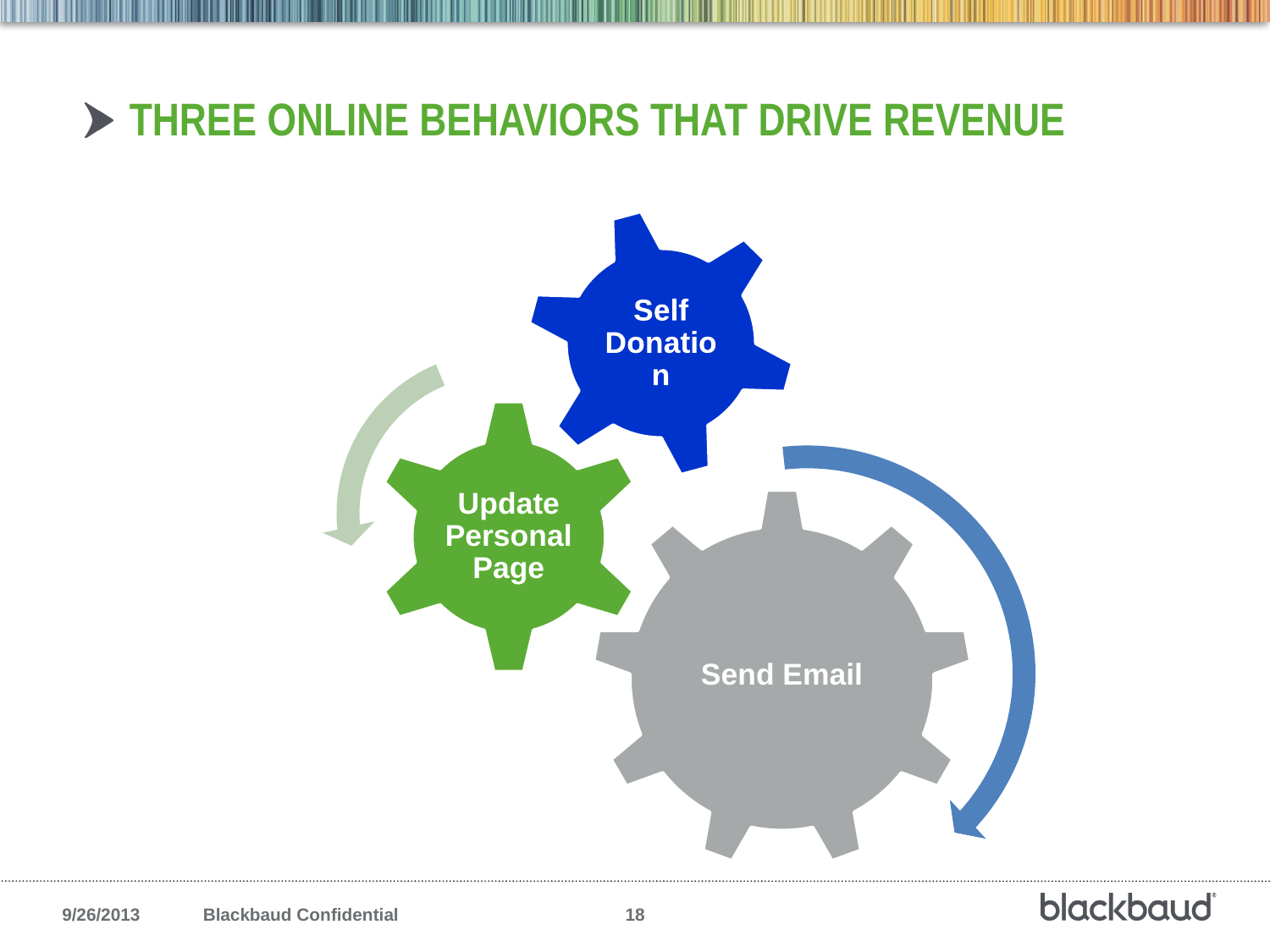

# Three Online Behaviors that drive Revenue
Send Email
Update Personal Page
Self Donation